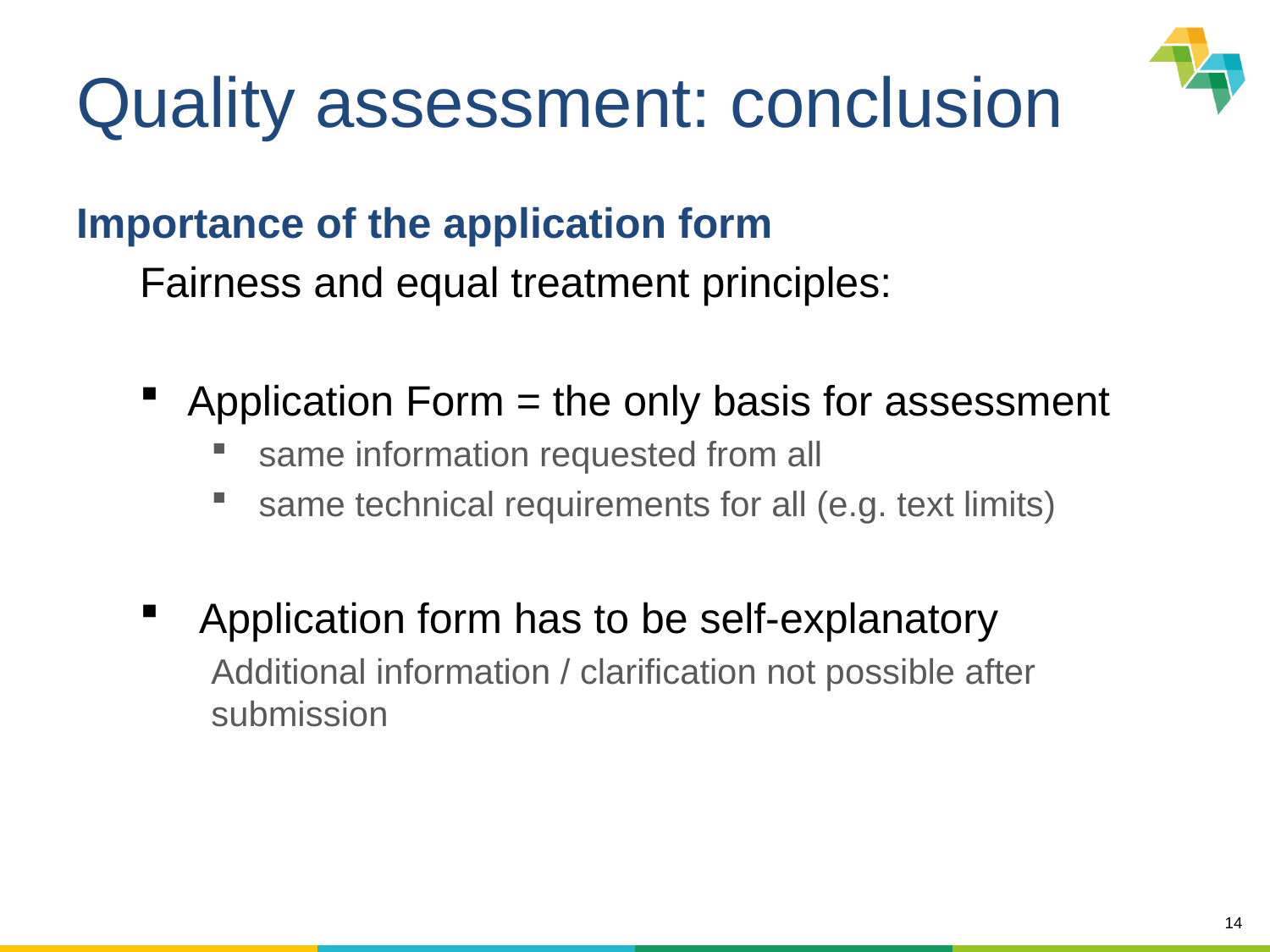

# Quality assessment: conclusion
Importance of the application form
Fairness and equal treatment principles:

Application Form = the only basis for assessment
same information requested from all
same technical requirements for all (e.g. text limits)

 Application form has to be self-explanatory
Additional information / clarification not possible after submission